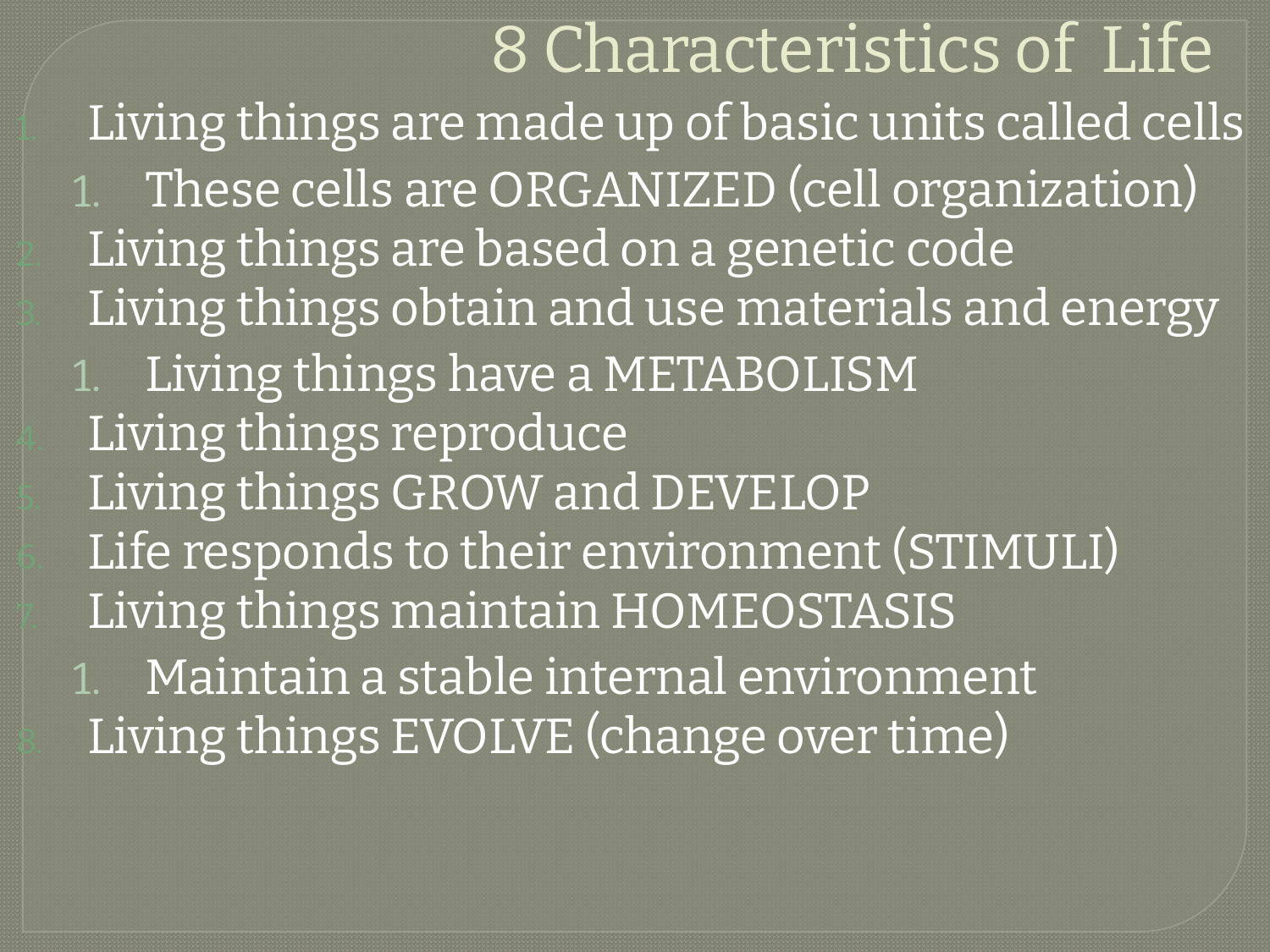

# 8 Characteristics of  Life
Living things are made up of basic units called cells
These cells are ORGANIZED (cell organization)
Living things are based on a genetic code
Living things obtain and use materials and energy
Living things have a METABOLISM
Living things reproduce
Living things GROW and DEVELOP
Life responds to their environment (STIMULI)
Living things maintain HOMEOSTASIS
Maintain a stable internal environment
Living things EVOLVE (change over time)